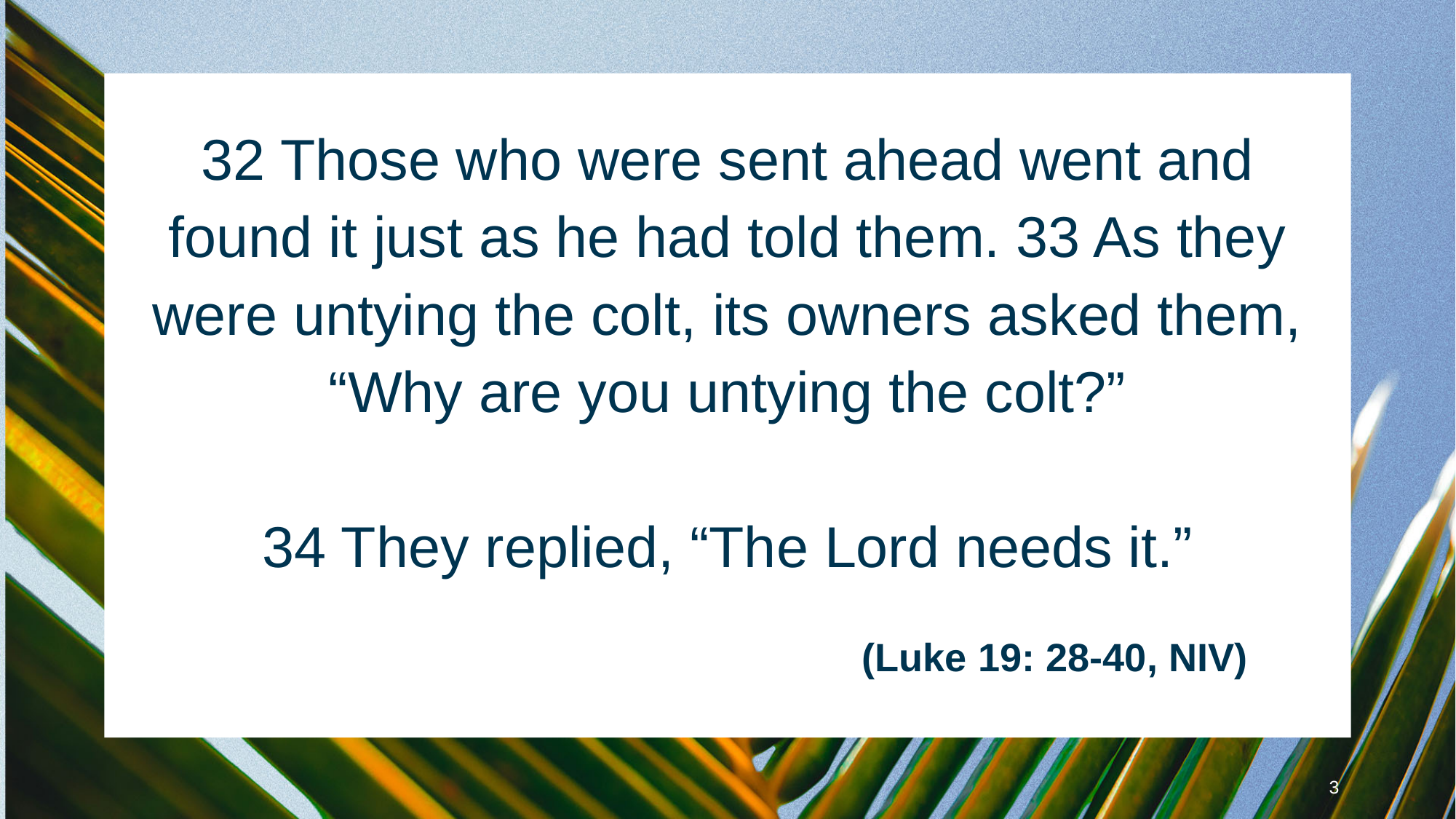

32 Those who were sent ahead went and
found it just as he had told them. 33 As they
were untying the colt, its owners asked them,
“Why are you untying the colt?”​

34 They replied, “The Lord needs it.”​
						(Luke 19: 28-40, NIV)
3